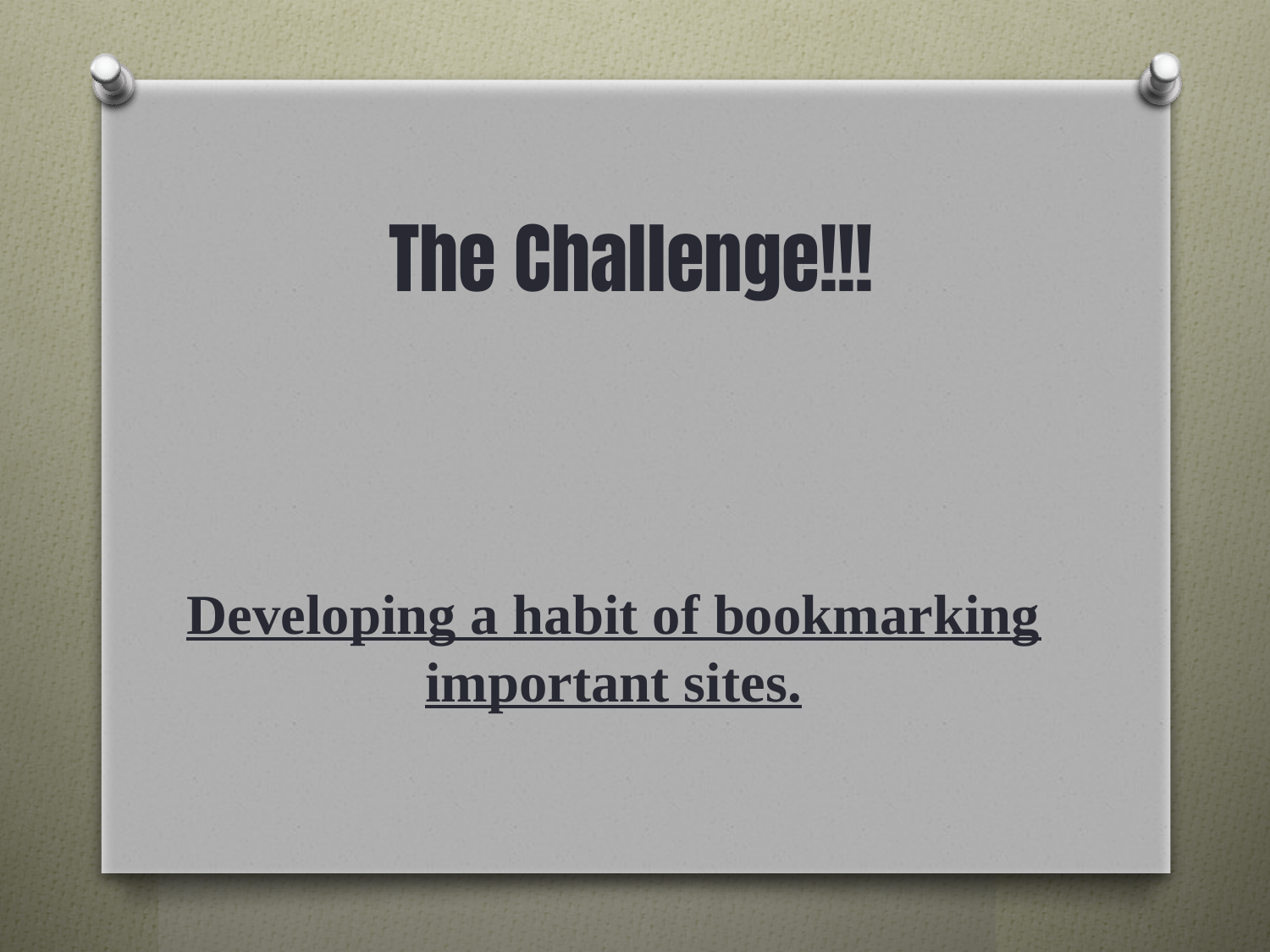

# The Challenge!!!
Developing a habit of bookmarking important sites.